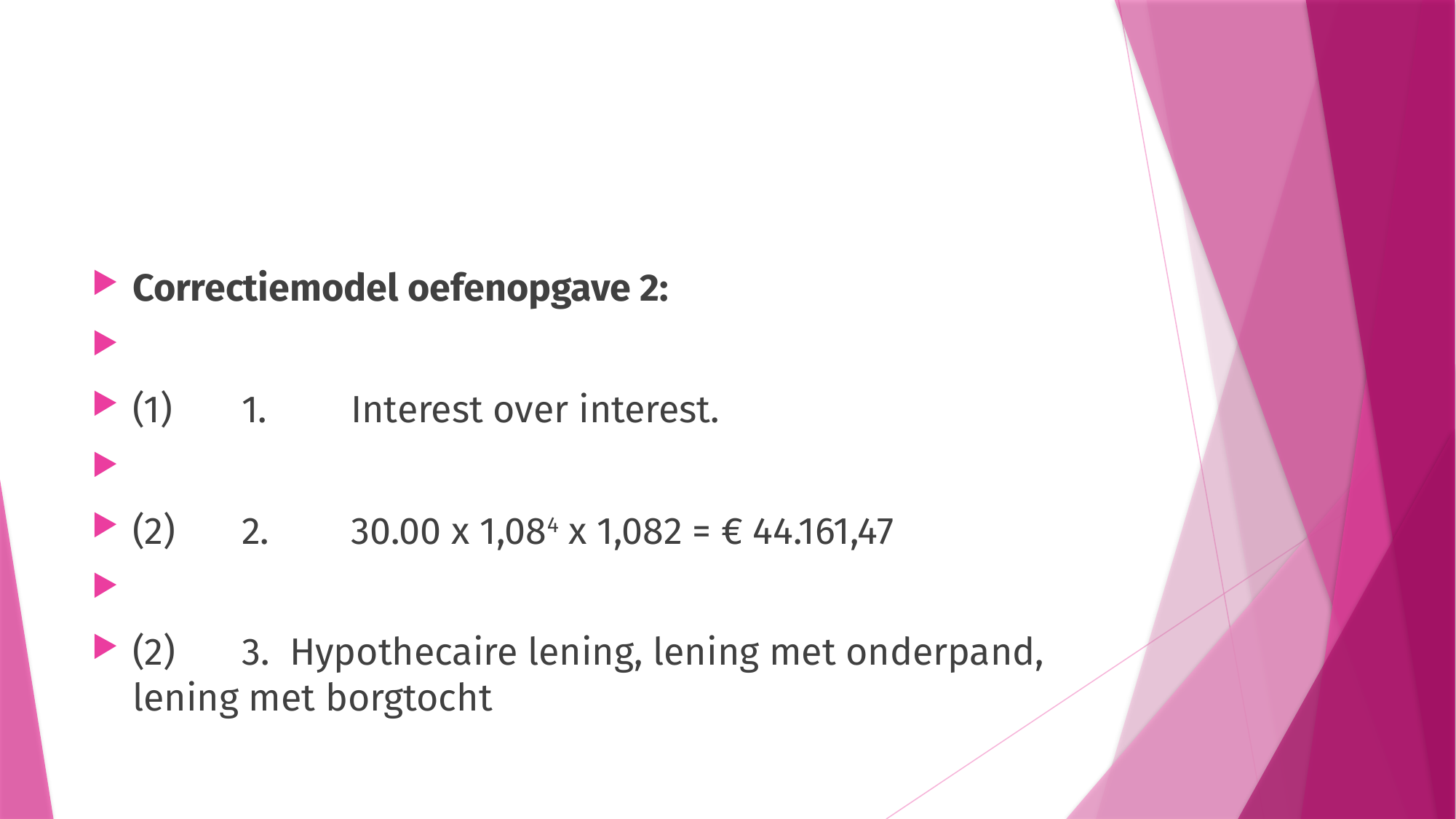

#
Correctiemodel oefenopgave 2:

(1) 	1. 	Interest over interest.

(2) 	2.	30.00 x 1,084 x 1,082 = € 44.161,47

(2)	3.  Hypothecaire lening, lening met onderpand, lening met borgtocht